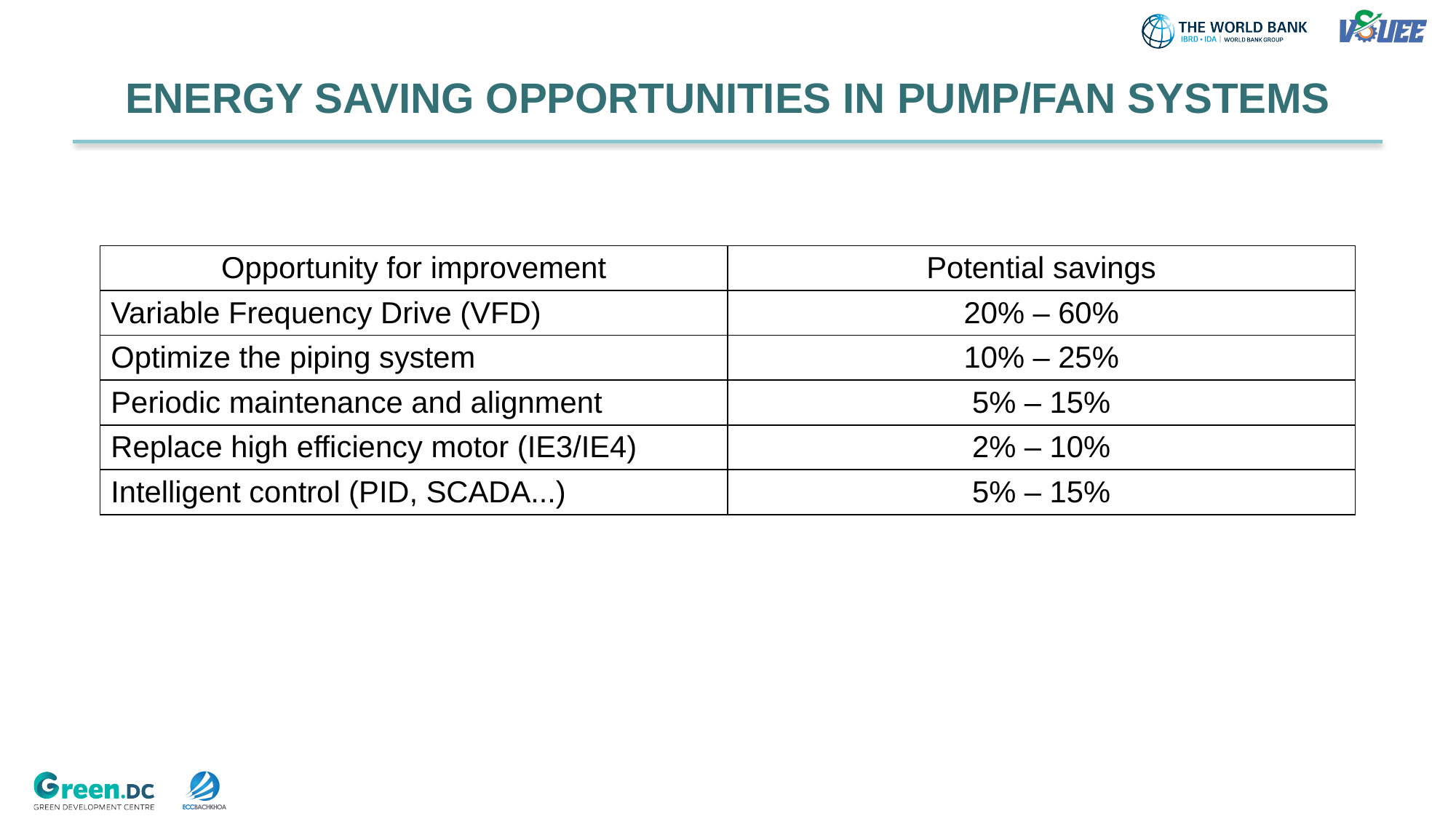

ENERGY SAVING OPPORTUNITIES IN PUMP/FAN SYSTEMS
| Opportunity for improvement | Potential savings |
| --- | --- |
| Variable Frequency Drive (VFD) | 20% – 60% |
| Optimize the piping system | 10% – 25% |
| Periodic maintenance and alignment | 5% – 15% |
| Replace high efficiency motor (IE3/IE4) | 2% – 10% |
| Intelligent control (PID, SCADA...) | 5% – 15% |